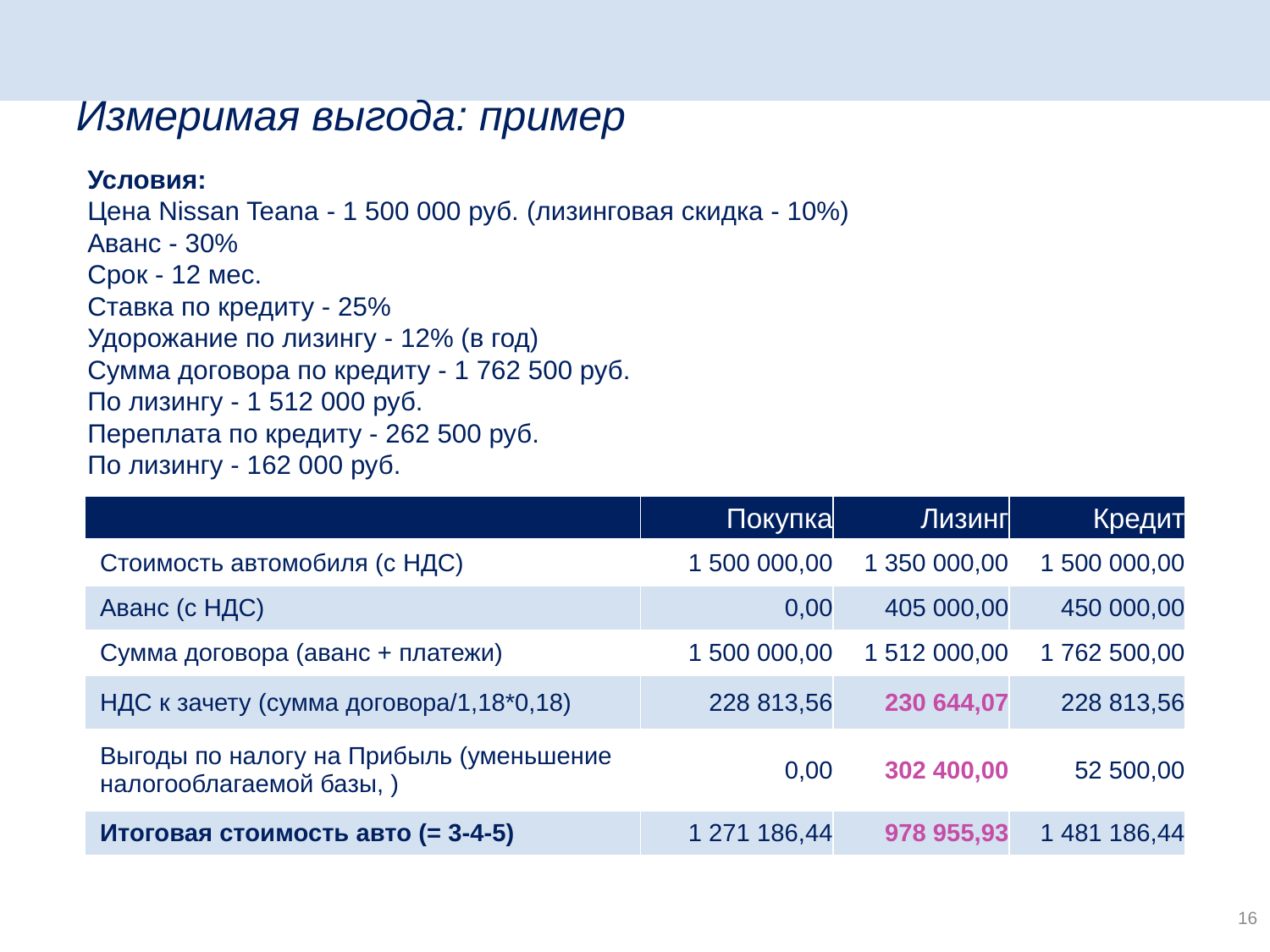

Измеримая выгода: пример
Условия:
Цена Nissan Teana - 1 500 000 руб. (лизинговая скидка - 10%)
Аванс - 30%
Срок - 12 мес.
Ставка по кредиту - 25%
Удорожание по лизингу - 12% (в год)
Сумма договора по кредиту - 1 762 500 руб.
По лизингу - 1 512 000 руб.
Переплата по кредиту - 262 500 руб.
По лизингу - 162 000 руб.
|  | Покупка | Лизинг | Кредит |
| --- | --- | --- | --- |
| Стоимость автомобиля (c НДС) | 1 500 000,00 | 1 350 000,00 | 1 500 000,00 |
| Аванс (с НДС) | 0,00 | 405 000,00 | 450 000,00 |
| Сумма договора (аванс + платежи) | 1 500 000,00 | 1 512 000,00 | 1 762 500,00 |
| НДС к зачету (сумма договора/1,18\*0,18) | 228 813,56 | 230 644,07 | 228 813,56 |
| Выгоды по налогу на Прибыль (уменьшение налогооблагаемой базы, ) | 0,00 | 302 400,00 | 52 500,00 |
| Итоговая стоимость авто (= 3-4-5) | 1 271 186,44 | 978 955,93 | 1 481 186,44 |
16